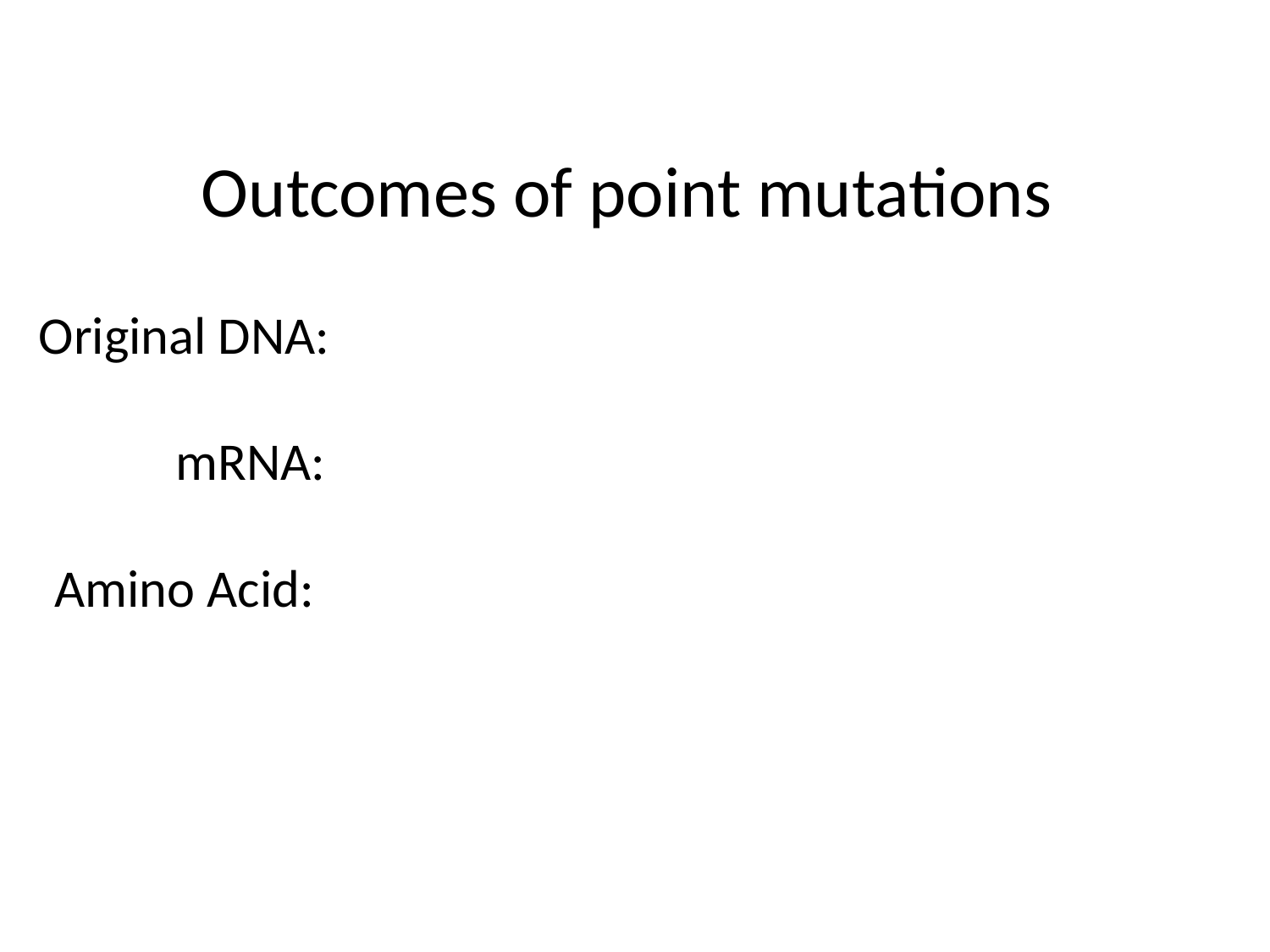

# Outcomes of point mutations
Original DNA:

            mRNA:

Amino Acid: